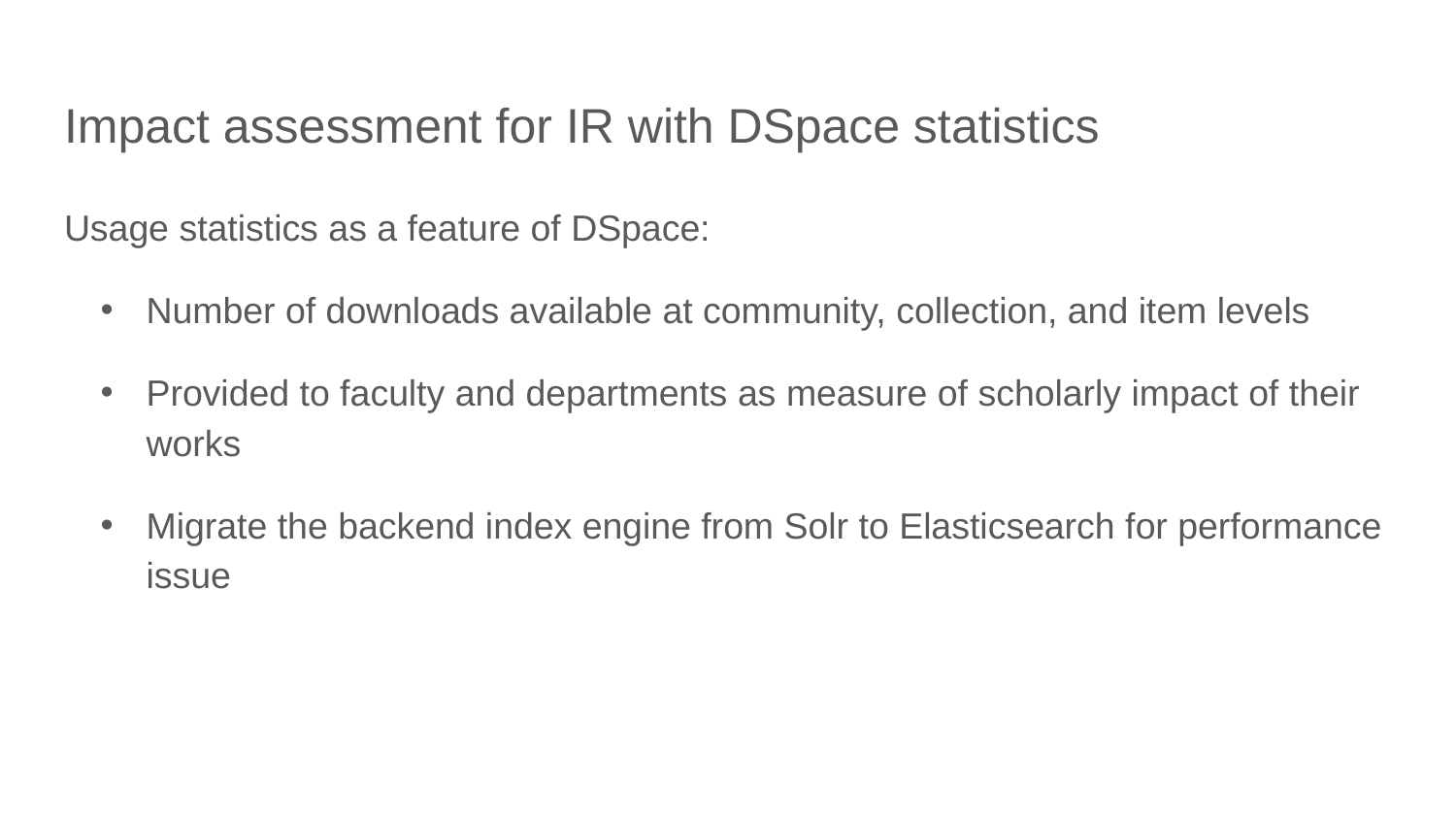

# Impact assessment for IR with DSpace statistics
Usage statistics as a feature of DSpace:
Number of downloads available at community, collection, and item levels
Provided to faculty and departments as measure of scholarly impact of their works
Migrate the backend index engine from Solr to Elasticsearch for performance issue